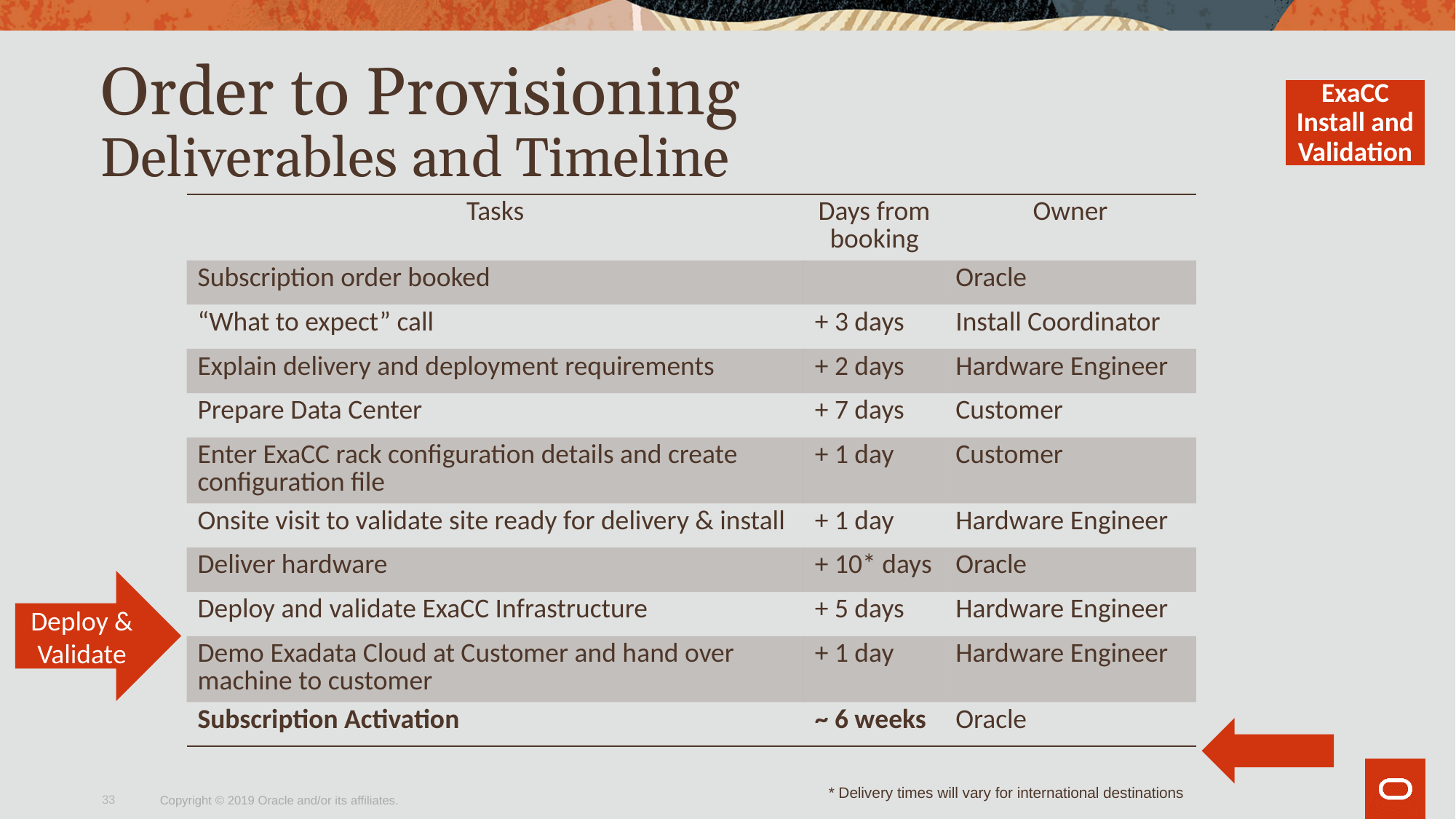

33
# Order to Provisioning Deliverables and Timeline
ExaCC Install and Validation
| Tasks | Days from booking | Owner |
| --- | --- | --- |
| Subscription order booked |  | Oracle |
| “What to expect” call | + 3 days | Install Coordinator |
| Explain delivery and deployment requirements | + 2 days | Hardware Engineer |
| Prepare Data Center | + 7 days | Customer |
| Enter ExaCC rack configuration details and create configuration file | + 1 day | Customer |
| Onsite visit to validate site ready for delivery & install | + 1 day | Hardware Engineer |
| Deliver hardware | + 10\* days | Oracle |
| Deploy and validate ExaCC Infrastructure | + 5 days | Hardware Engineer |
| Demo Exadata Cloud at Customer and hand over machine to customer | + 1 day | Hardware Engineer |
| Subscription Activation | ~ 6 weeks | Oracle |
Deploy & Validate

Copyright © 2019 Oracle and/or its affiliates.
* Delivery times will vary for international destinations